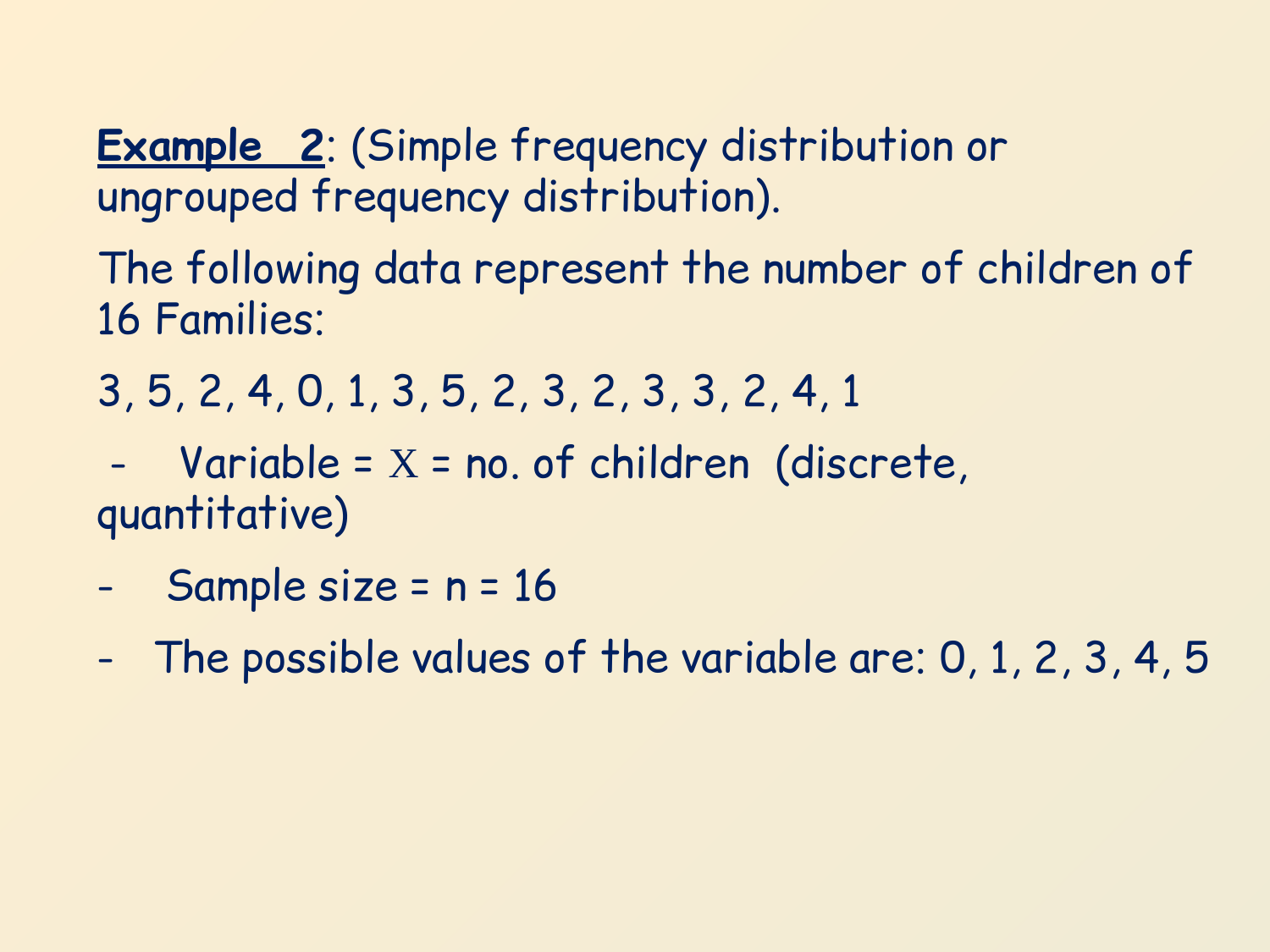

Example  2: (Simple frequency distribution or ungrouped frequency distribution).
The following data represent the number of children of 16 Families:
3, 5, 2, 4, 0, 1, 3, 5, 2, 3, 2, 3, 3, 2, 4, 1
 -    Variable = X = no. of children  (discrete, quantitative)
-    Sample size = n = 16
-   The possible values of the variable are: 0, 1, 2, 3, 4, 5